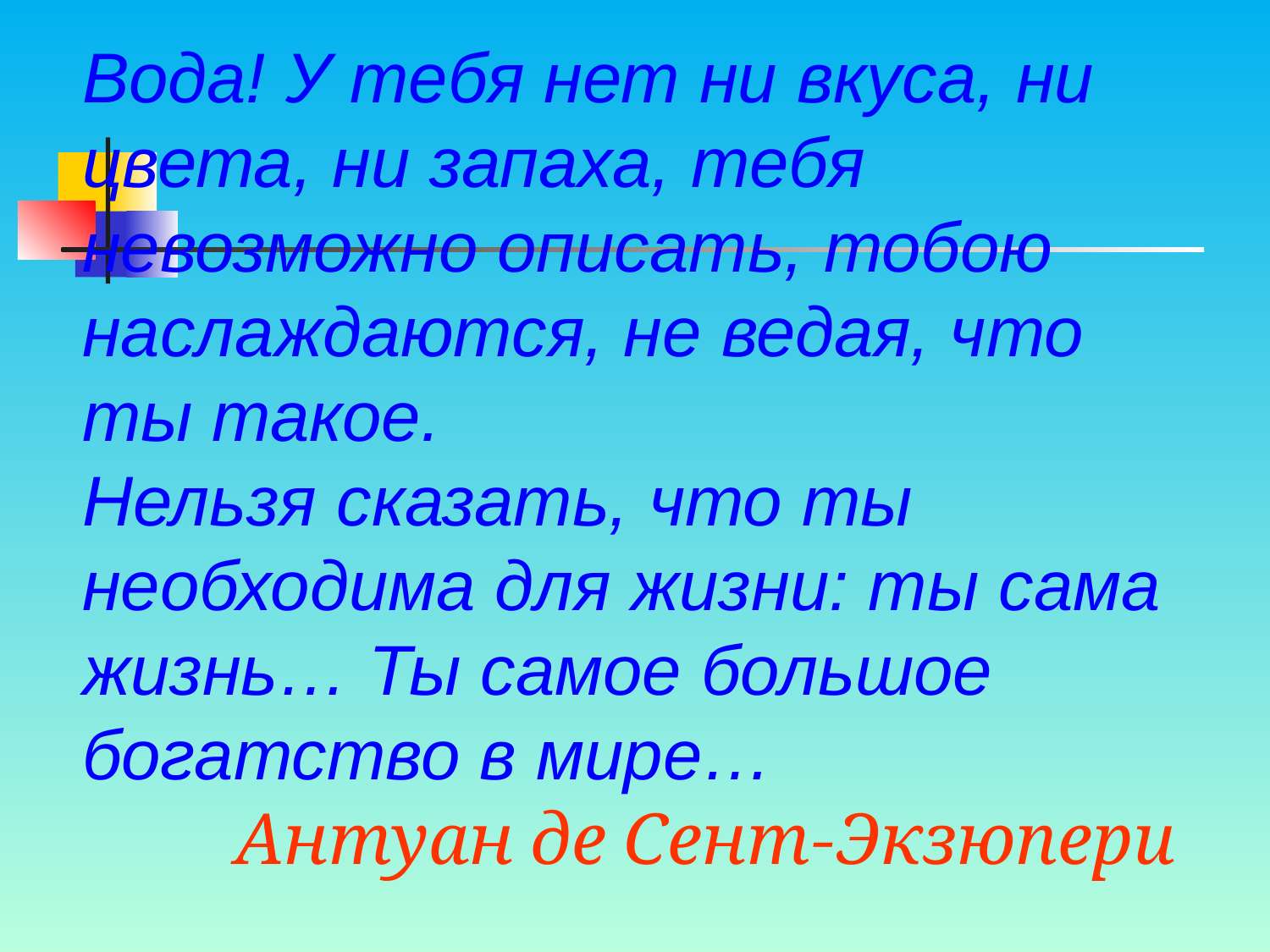

# Вода! У тебя нет ни вкуса, ни цвета, ни запаха, тебя невозможно описать, тобою наслаждаются, не ведая, что ты такое. Нельзя сказать, что ты необходима для жизни: ты сама жизнь… Ты самое большое богатство в мире… Антуан де Сент-Экзюпери